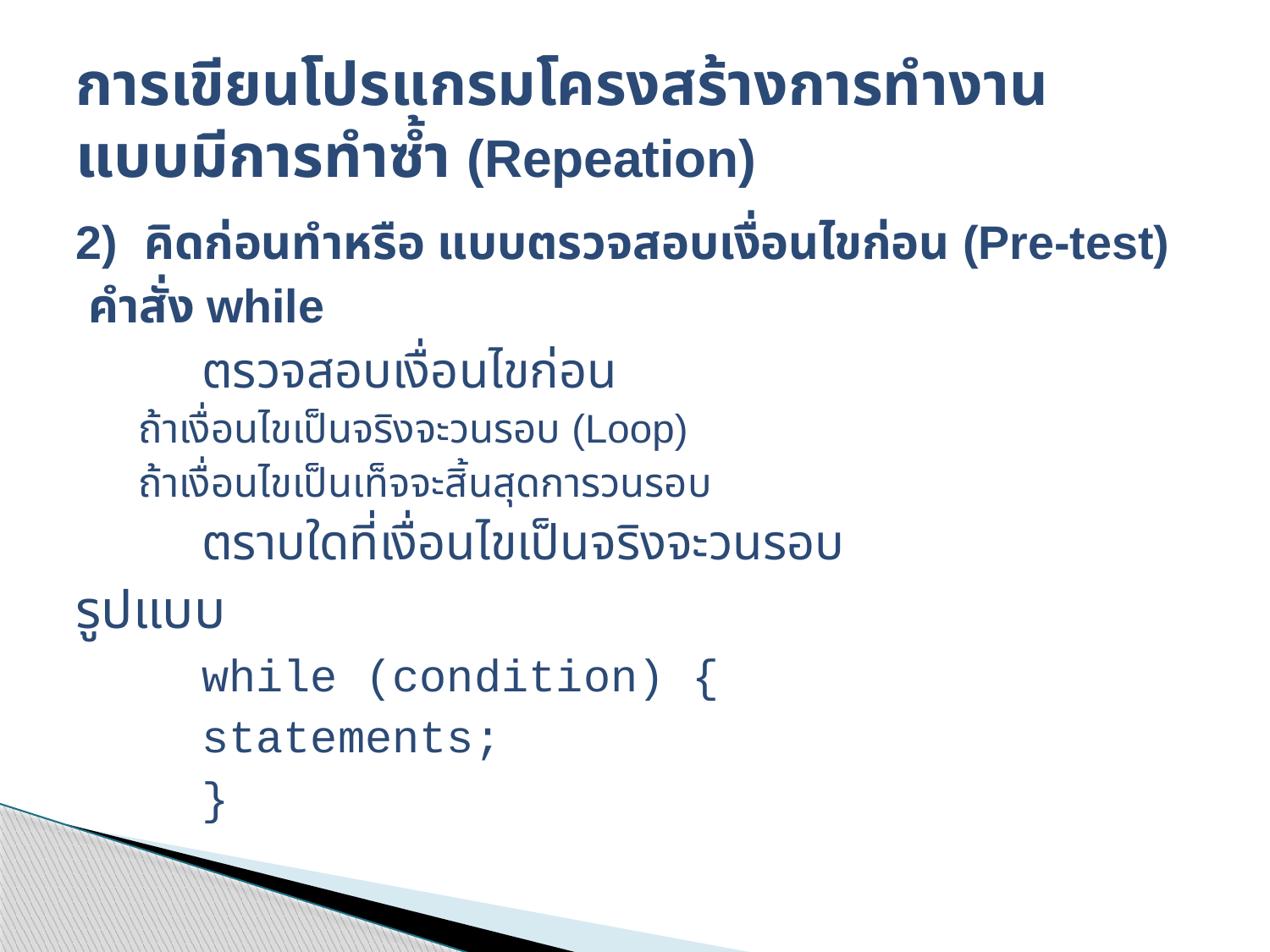

# การเขียนโปรแกรมโครงสร้างการทำงาน แบบมีการทำซ้ำ (Repeation)
2)  คิดก่อนทำหรือ แบบตรวจสอบเงื่อนไขก่อน (Pre-test)
 คำสั่ง while
	ตรวจสอบเงื่อนไขก่อน
		ถ้าเงื่อนไขเป็นจริงจะวนรอบ (Loop)
		ถ้าเงื่อนไขเป็นเท็จจะสิ้นสุดการวนรอบ
ตราบใดที่เงื่อนไขเป็นจริงจะวนรอบ
รูปแบบ
	while (condition) {
 		statements;
	}